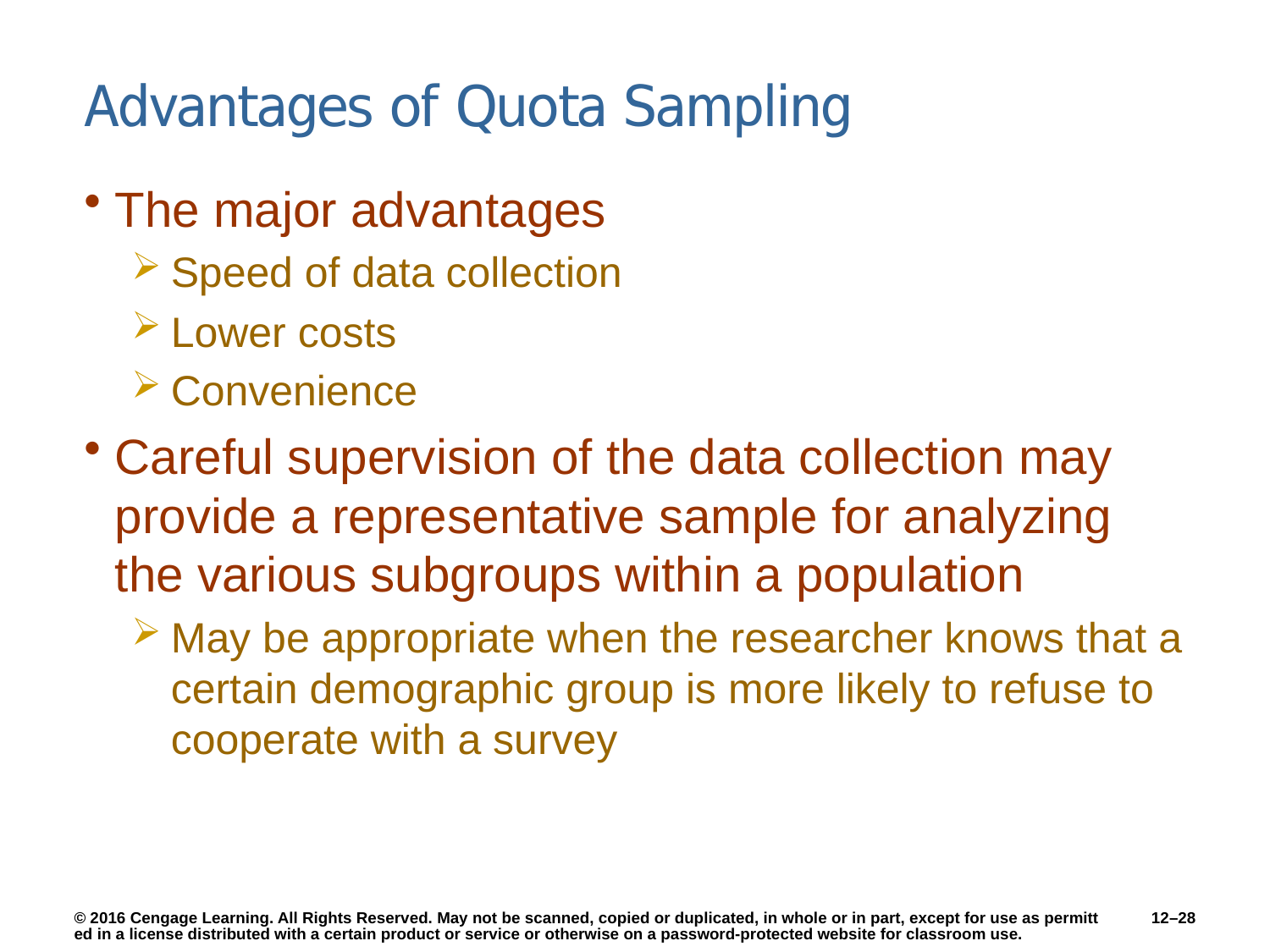

# Advantages of Quota Sampling
The major advantages
Speed of data collection
Lower costs
Convenience
Careful supervision of the data collection may provide a representative sample for analyzing the various subgroups within a population
May be appropriate when the researcher knows that a certain demographic group is more likely to refuse to cooperate with a survey
12–28
© 2016 Cengage Learning. All Rights Reserved. May not be scanned, copied or duplicated, in whole or in part, except for use as permitted in a license distributed with a certain product or service or otherwise on a password-protected website for classroom use.